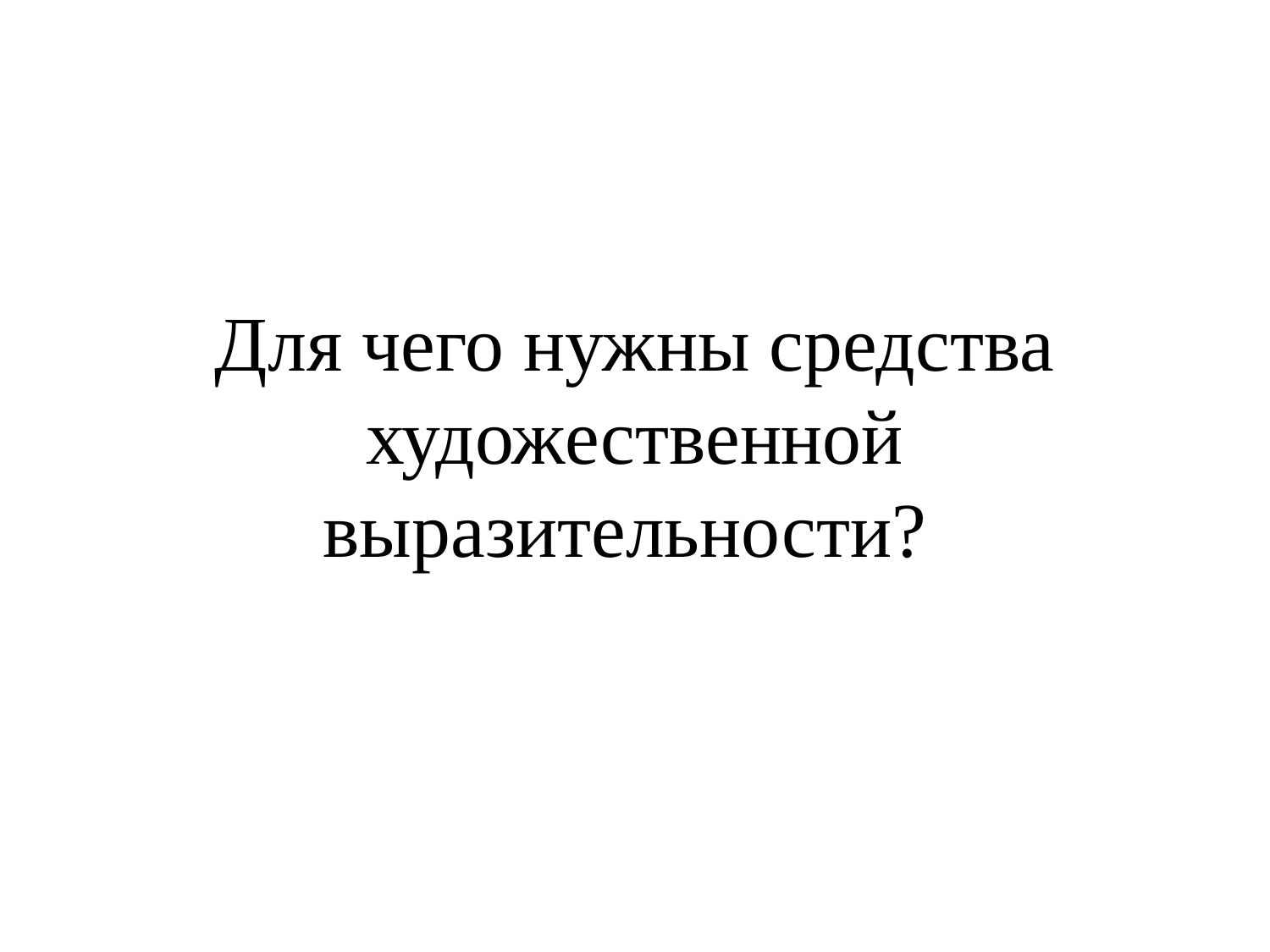

#

Для чего нужны средства художественной выразительности?